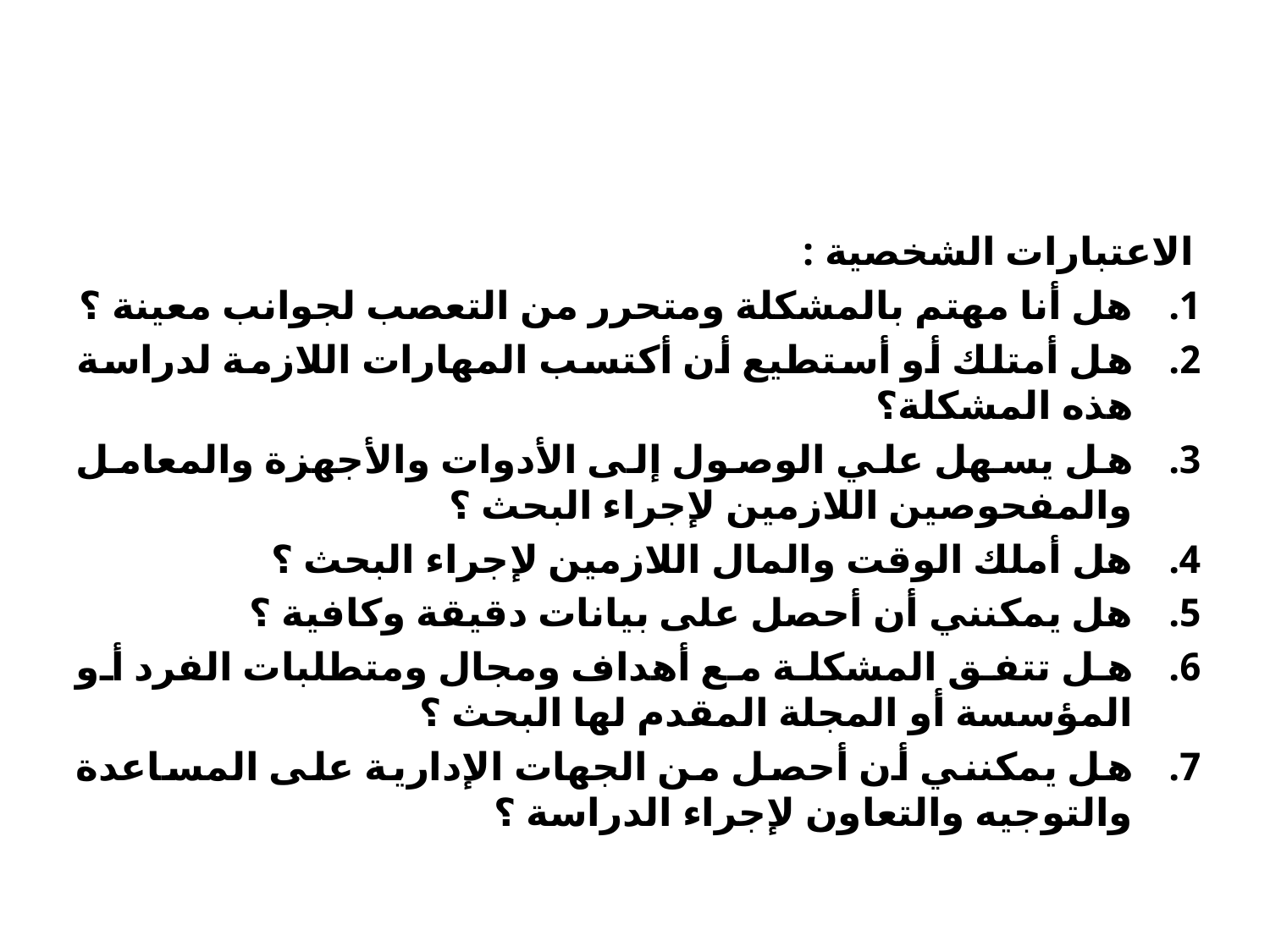

#
الاعتبارات الشخصية :
هل أنا مهتم بالمشكلة ومتحرر من التعصب لجوانب معينة ؟
هل أمتلك أو أستطيع أن أكتسب المهارات اللازمة لدراسة هذه المشكلة؟
هل يسهل علي الوصول إلى الأدوات والأجهزة والمعامل والمفحوصين اللازمين لإجراء البحث ؟
هل أملك الوقت والمال اللازمين لإجراء البحث ؟
هل يمكنني أن أحصل على بيانات دقيقة وكافية ؟
هل تتفق المشكلة مع أهداف ومجال ومتطلبات الفرد أو المؤسسة أو المجلة المقدم لها البحث ؟
هل يمكنني أن أحصل من الجهات الإدارية على المساعدة والتوجيه والتعاون لإجراء الدراسة ؟